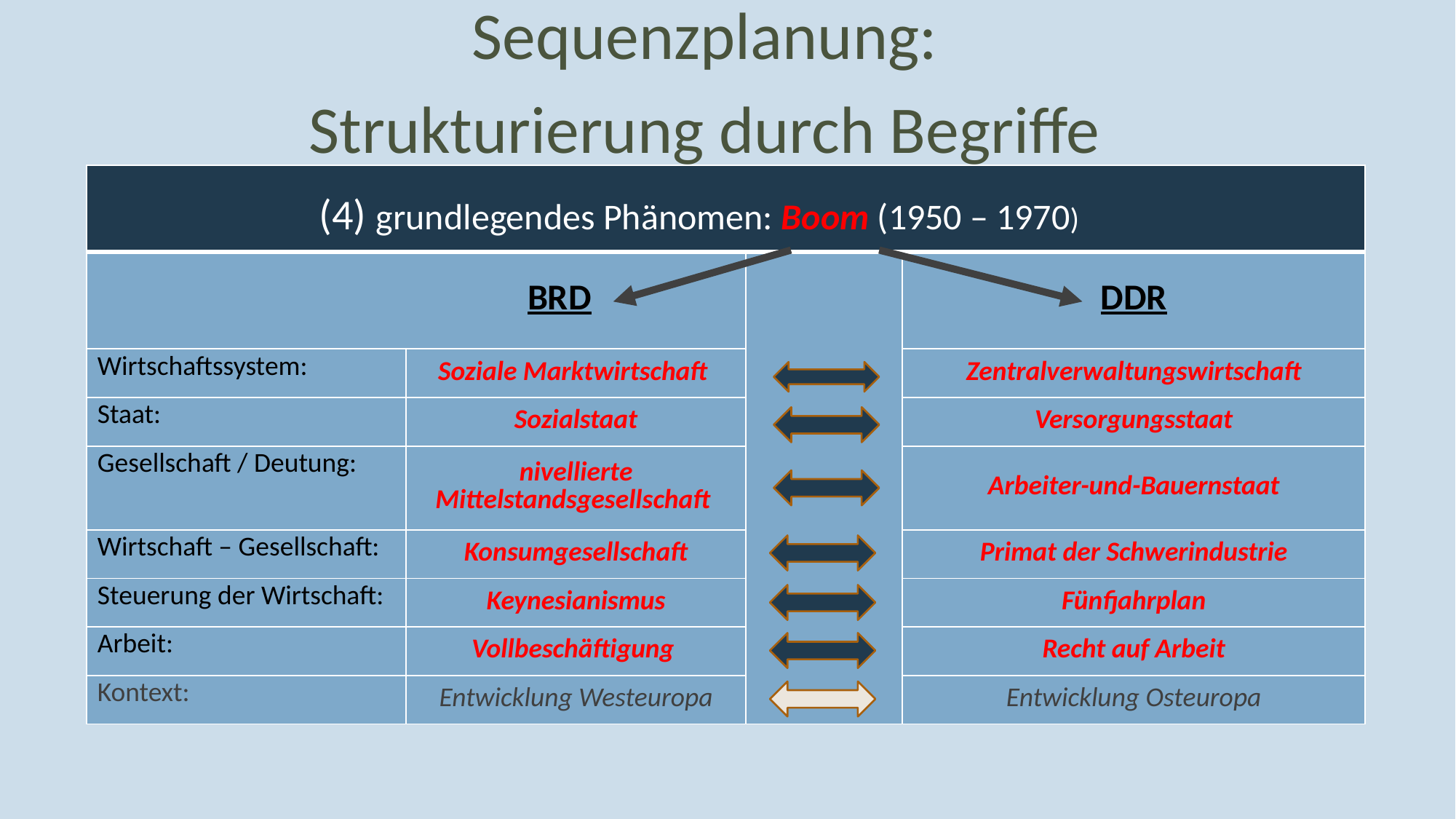

Sequenzplanung:
Strukturierung durch Begriffe

| (4) grundlegendes Phänomen: Boom (1950 – 1970) |  |  |  |
| --- | --- | --- | --- |
| BRD |  |  | DDR |
| Wirtschaftssystem: | Soziale Marktwirtschaft |  | Zentralverwaltungswirtschaft |
| Staat: | Sozialstaat |  | Versorgungsstaat |
| Gesellschaft / Deutung: | nivellierte Mittelstandsgesellschaft |  | Arbeiter-und-Bauernstaat |
| Wirtschaft – Gesellschaft: | Konsumgesellschaft |  | Primat der Schwerindustrie |
| Steuerung der Wirtschaft: | Keynesianismus |  | Fünfjahrplan |
| Arbeit: | Vollbeschäftigung |  | Recht auf Arbeit |
| Kontext: | Entwicklung Westeuropa |  | Entwicklung Osteuropa |